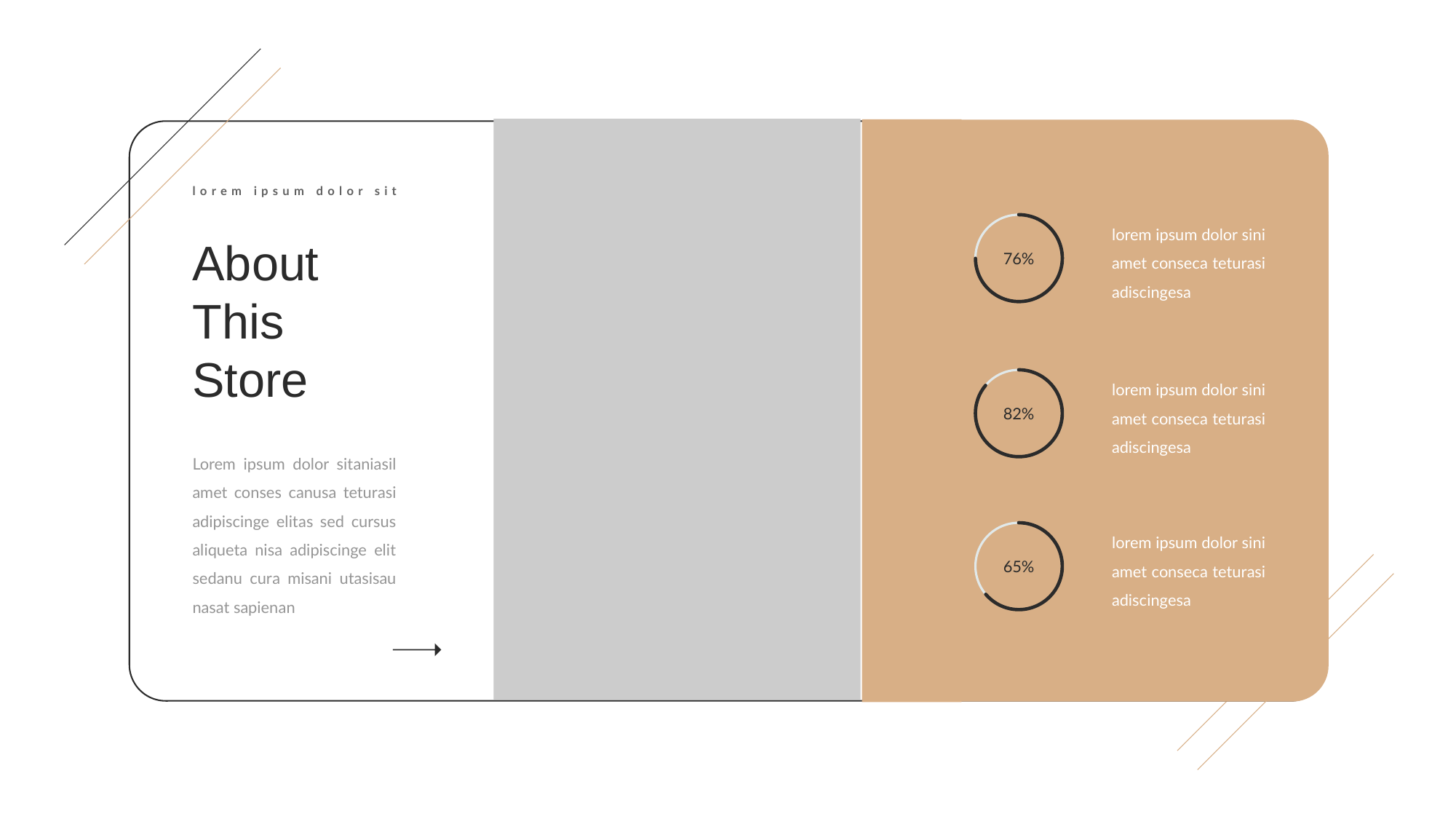

lorem ipsum dolor sit
About
This
Store
Lorem ipsum dolor sitaniasil amet conses canusa teturasi adipiscinge elitas sed cursus aliqueta nisa adipiscinge elit sedanu cura misani utasisau nasat sapienan

lorem ipsum dolor sini amet conseca teturasi adiscingesa
76%

lorem ipsum dolor sini amet conseca teturasi adiscingesa
82%

lorem ipsum dolor sini amet conseca teturasi adiscingesa
65%